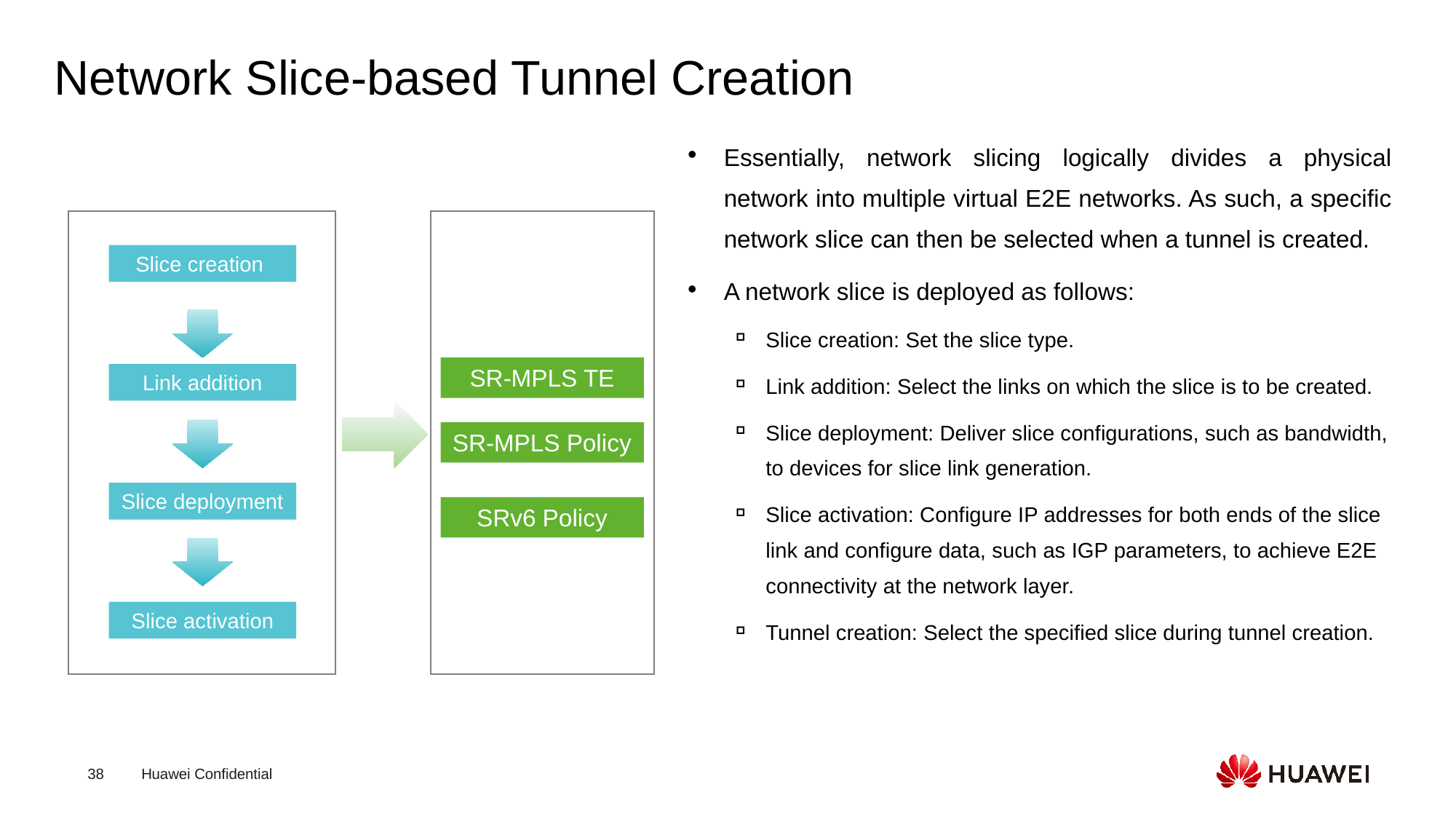

# Network Slice-based Tunnel Creation
Essentially, network slicing logically divides a physical network into multiple virtual E2E networks. As such, a specific network slice can then be selected when a tunnel is created.
A network slice is deployed as follows:
Slice creation: Set the slice type.
Link addition: Select the links on which the slice is to be created.
Slice deployment: Deliver slice configurations, such as bandwidth, to devices for slice link generation.
Slice activation: Configure IP addresses for both ends of the slice link and configure data, such as IGP parameters, to achieve E2E connectivity at the network layer.
Tunnel creation: Select the specified slice during tunnel creation.

Slice creation

SR-MPLS TE
Link addition

SR-MPLS Policy
Slice deployment
SRv6 Policy

Slice activation